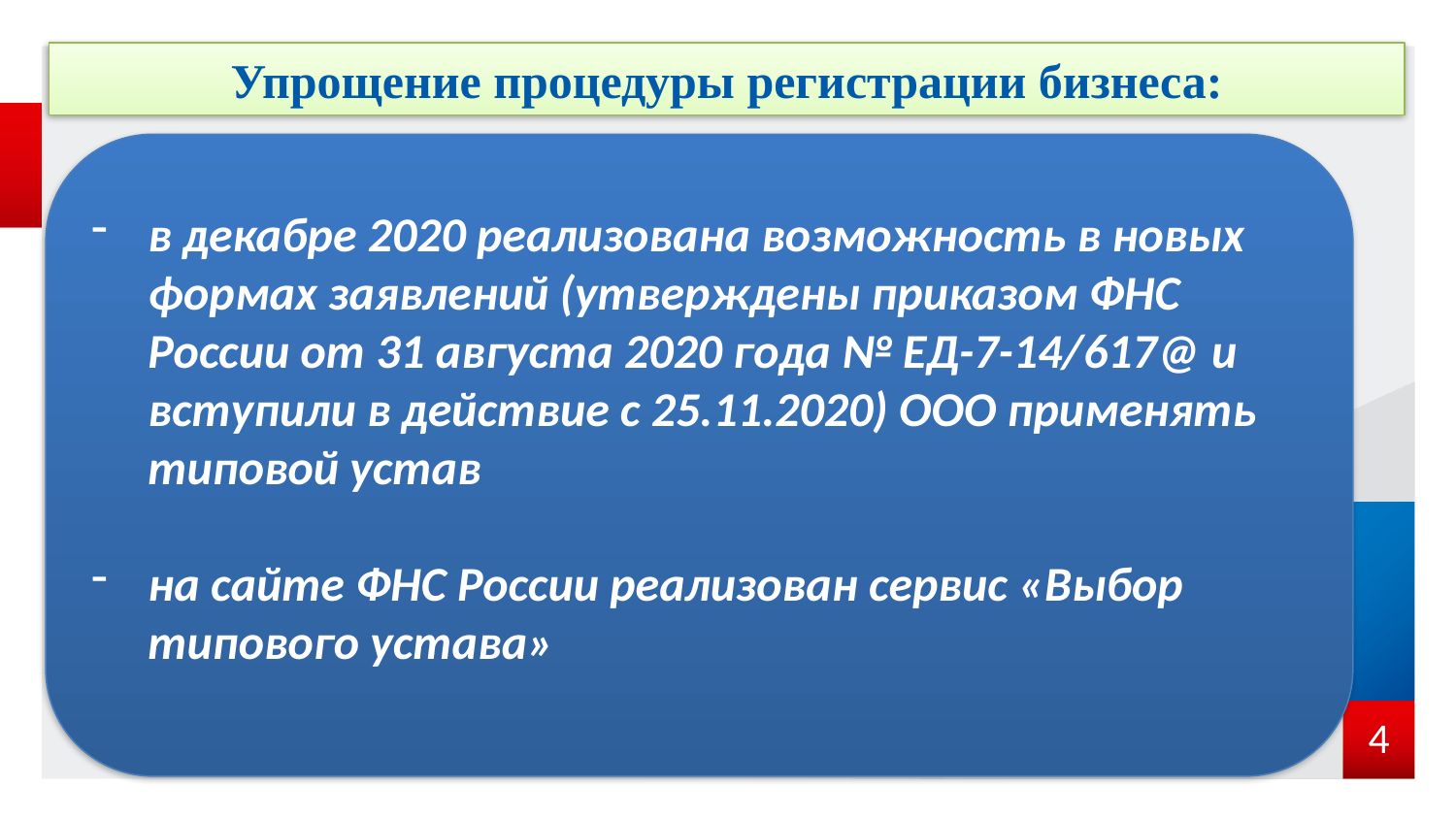

Упрощение процедуры регистрации бизнеса:
в декабре 2020 реализована возможность в новых формах заявлений (утверждены приказом ФНС России от 31 августа 2020 года № ЕД-7-14/617@ и вступили в действие с 25.11.2020) ООО применять типовой устав

на сайте ФНС России реализован сервис «Выбор типового устава»

4